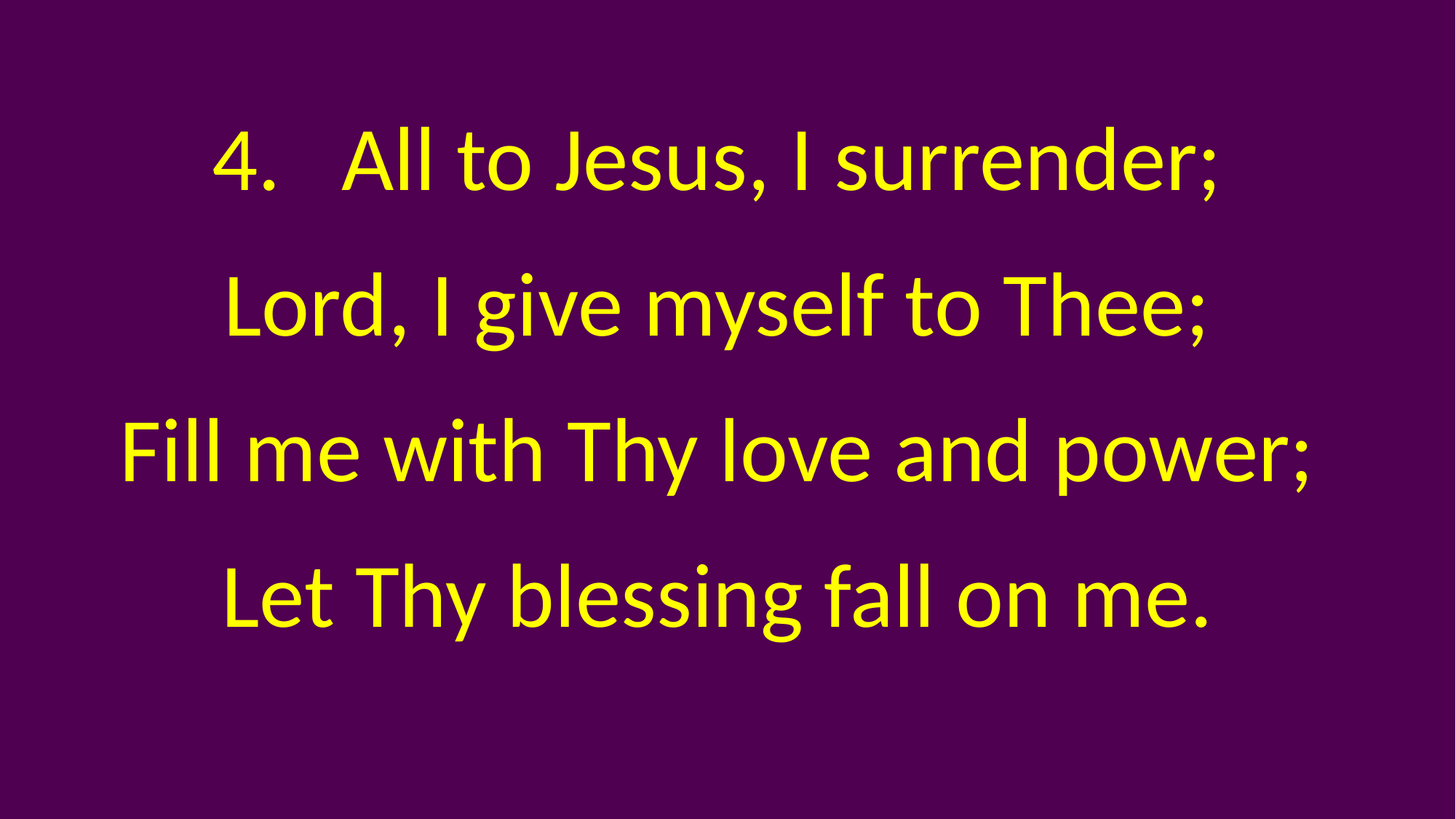

4.	 All to Jesus, I surrender;
Lord, I give myself to Thee;
Fill me with Thy love and power;
Let Thy blessing fall on me.